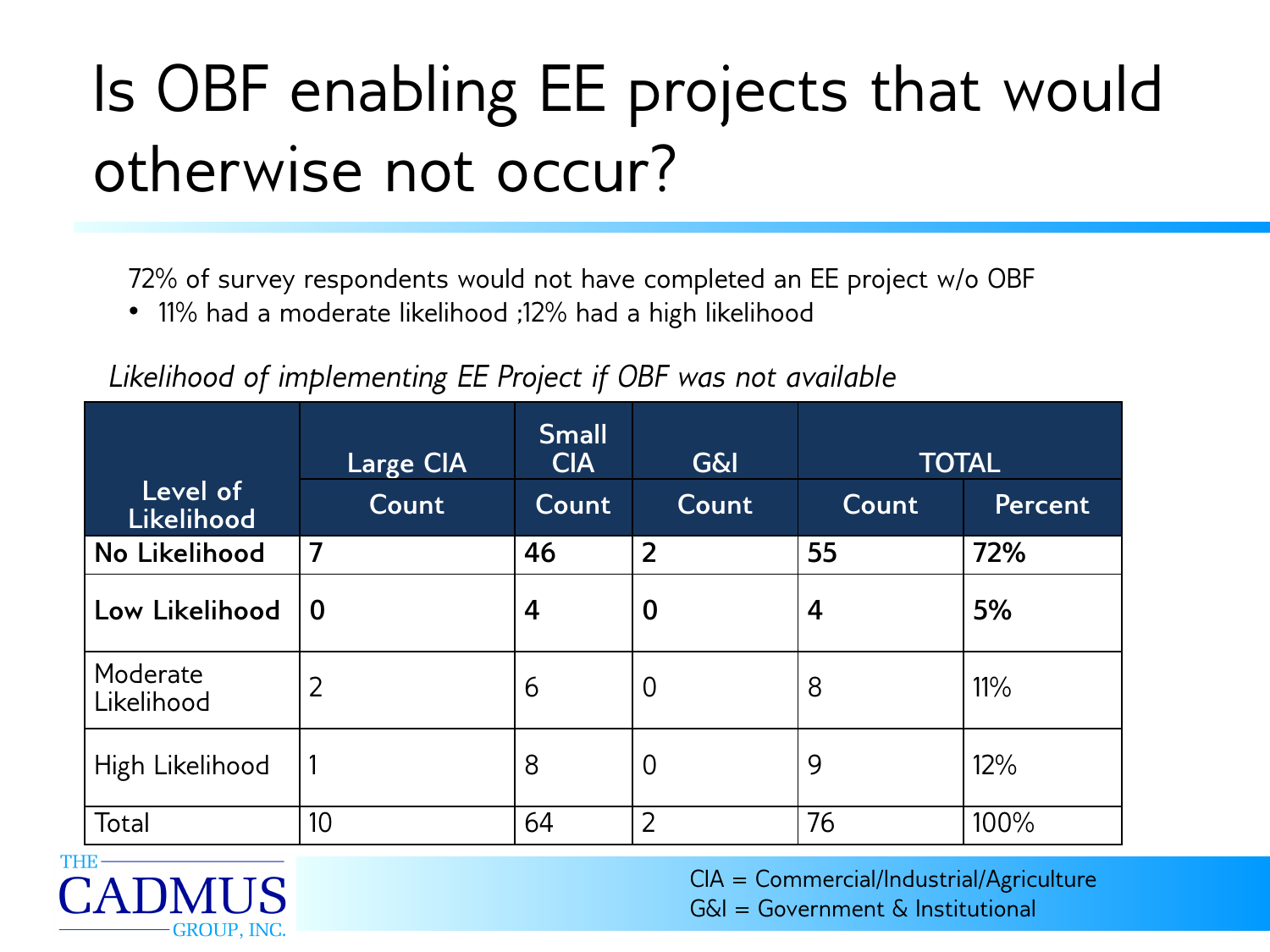

# Is OBF enabling EE projects that would otherwise not occur?
72% of survey respondents would not have completed an EE project w/o OBF
11% had a moderate likelihood ;12% had a high likelihood
Likelihood of implementing EE Project if OBF was not available
| Level of Likelihood | Large CIA | Small CIA | G&I | TOTAL |  |
| --- | --- | --- | --- | --- | --- |
|  | Count | Count | Count | Count | Percent |
| No Likelihood | 7 | 46 | 2 | 55 | 72% |
| Low Likelihood | 0 | 4 | 0 | 4 | 5% |
| Moderate Likelihood | 2 | 6 | 0 | 8 | 11% |
| High Likelihood | 1 | 8 | 0 | 9 | 12% |
| Total | 10 | 64 | 2 | 76 | 100% |
CIA = Commercial/Industrial/Agriculture
G&I = Government & Institutional